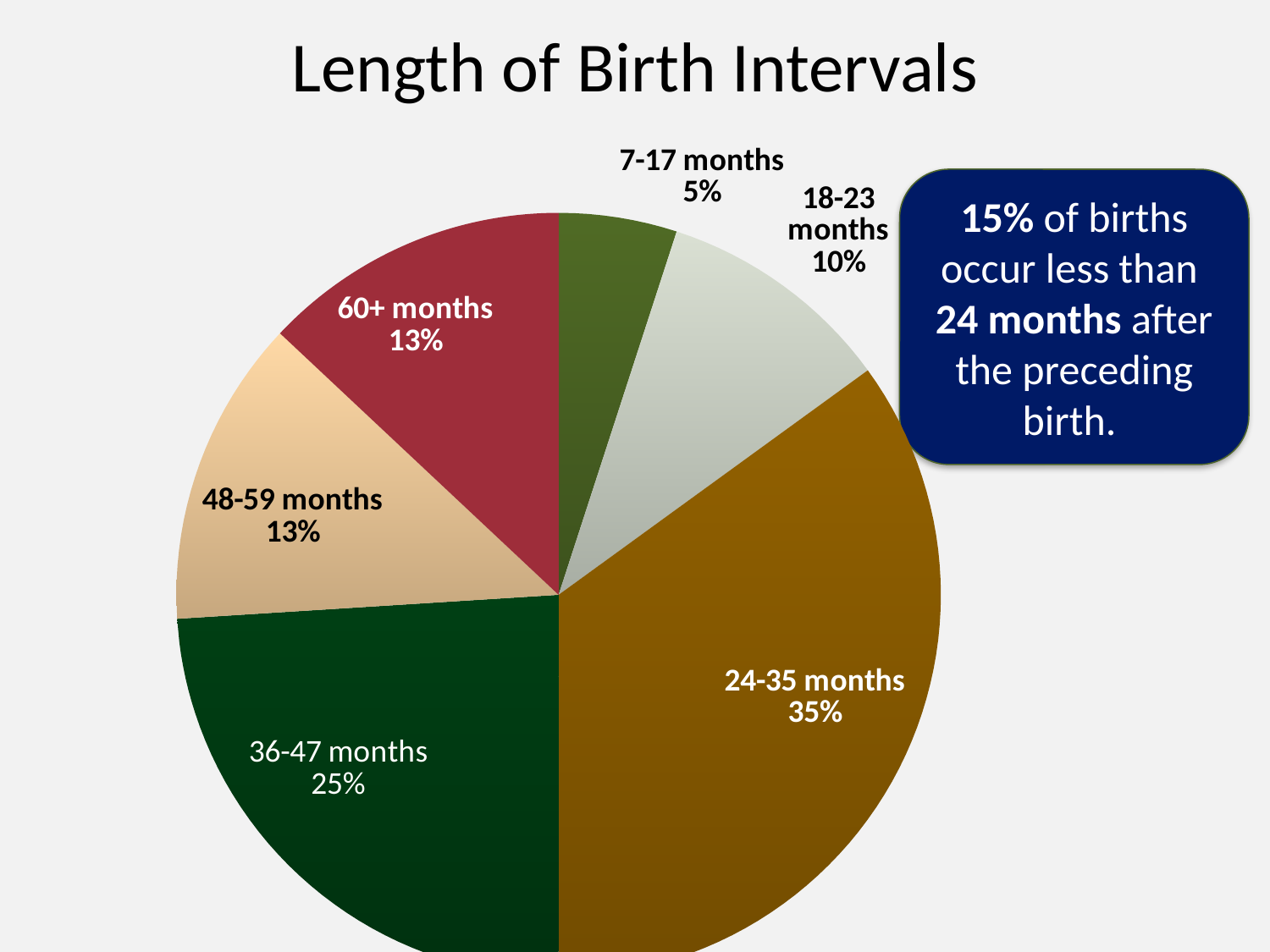

# Length of Birth Intervals

### Chart

| Category | Sales |
|---|---|
| 7-17 months | 5.0 |
| 18-23 months | 10.0 |
| 24-35 months | 35.0 |
| 36-47 months | 24.0 |
| 48-59 months | 13.0 |
| 60+ months | 13.0 |
15% of births occur less than
24 months after the preceding birth.